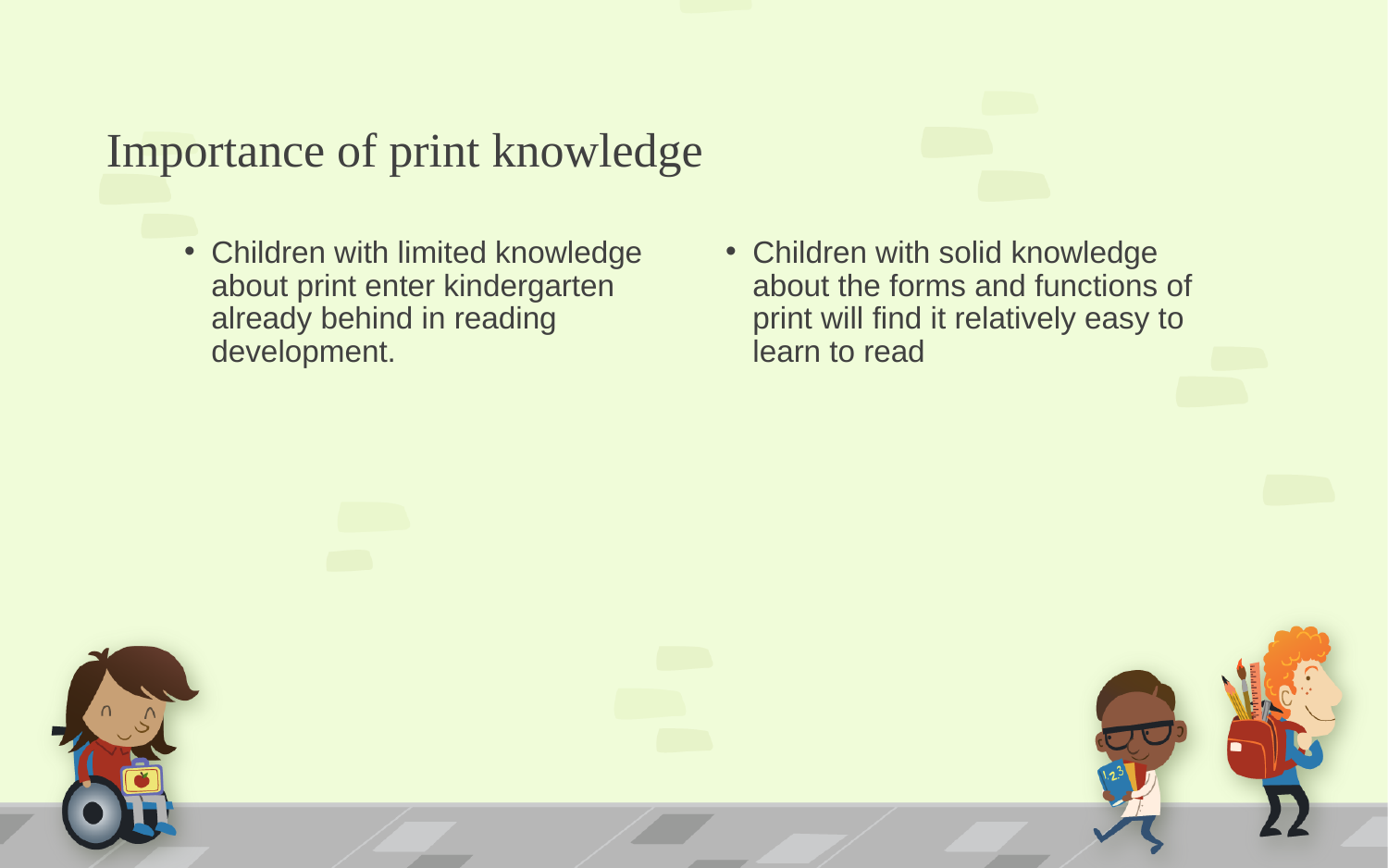

# Importance of print knowledge
Children with limited knowledge about print enter kindergarten already behind in reading development.
Children with solid knowledge about the forms and functions of print will find it relatively easy to learn to read